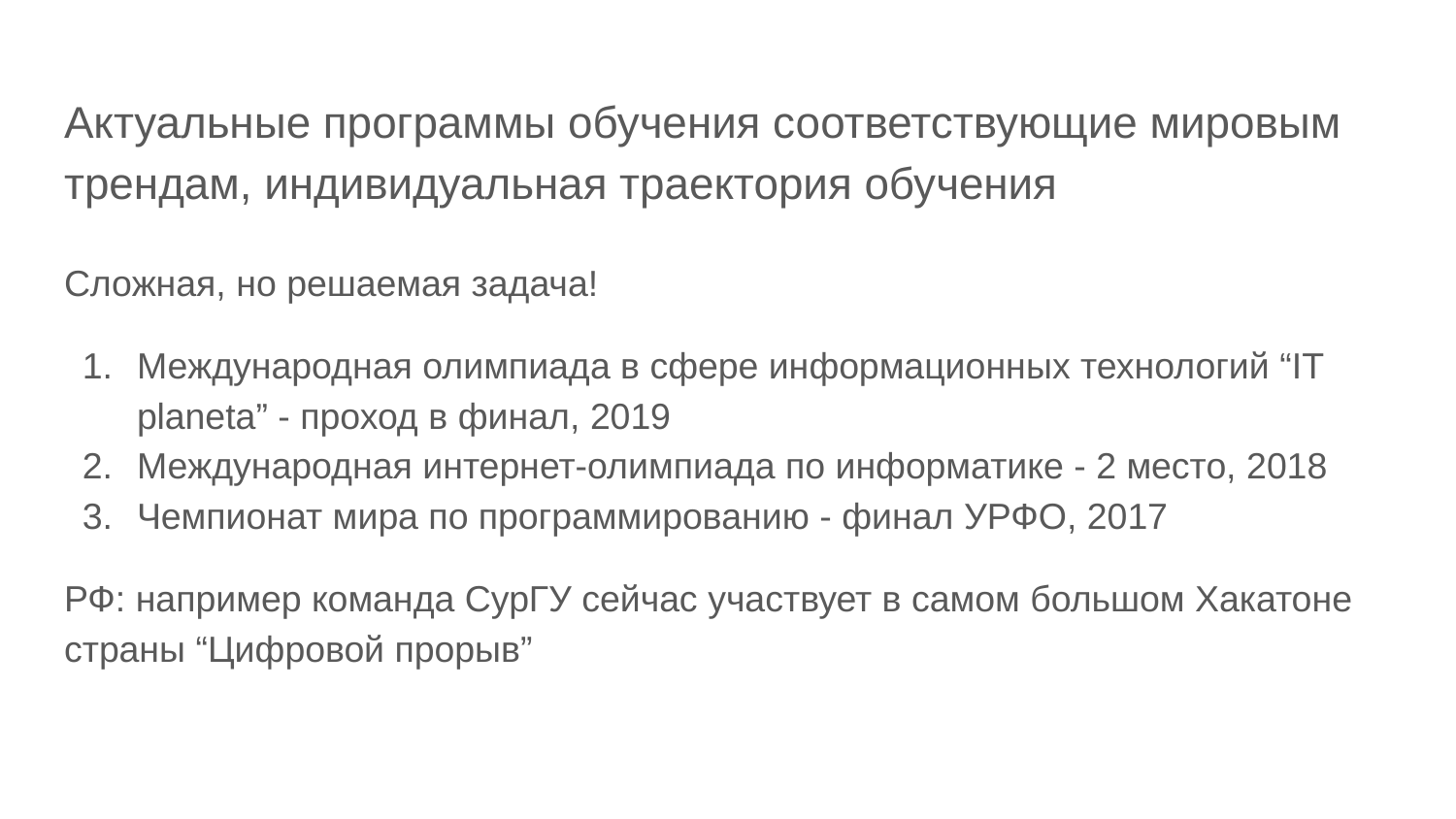

# Актуальные программы обучения соответствующие мировым трендам, индивидуальная траектория обучения
Сложная, но решаемая задача!
Международная олимпиада в сфере информационных технологий “IT planeta” - проход в финал, 2019
Международная интернет-олимпиада по информатике - 2 место, 2018
Чемпионат мира по программированию - финал УРФО, 2017
РФ: например команда СурГУ сейчас участвует в самом большом Хакатоне страны “Цифровой прорыв”